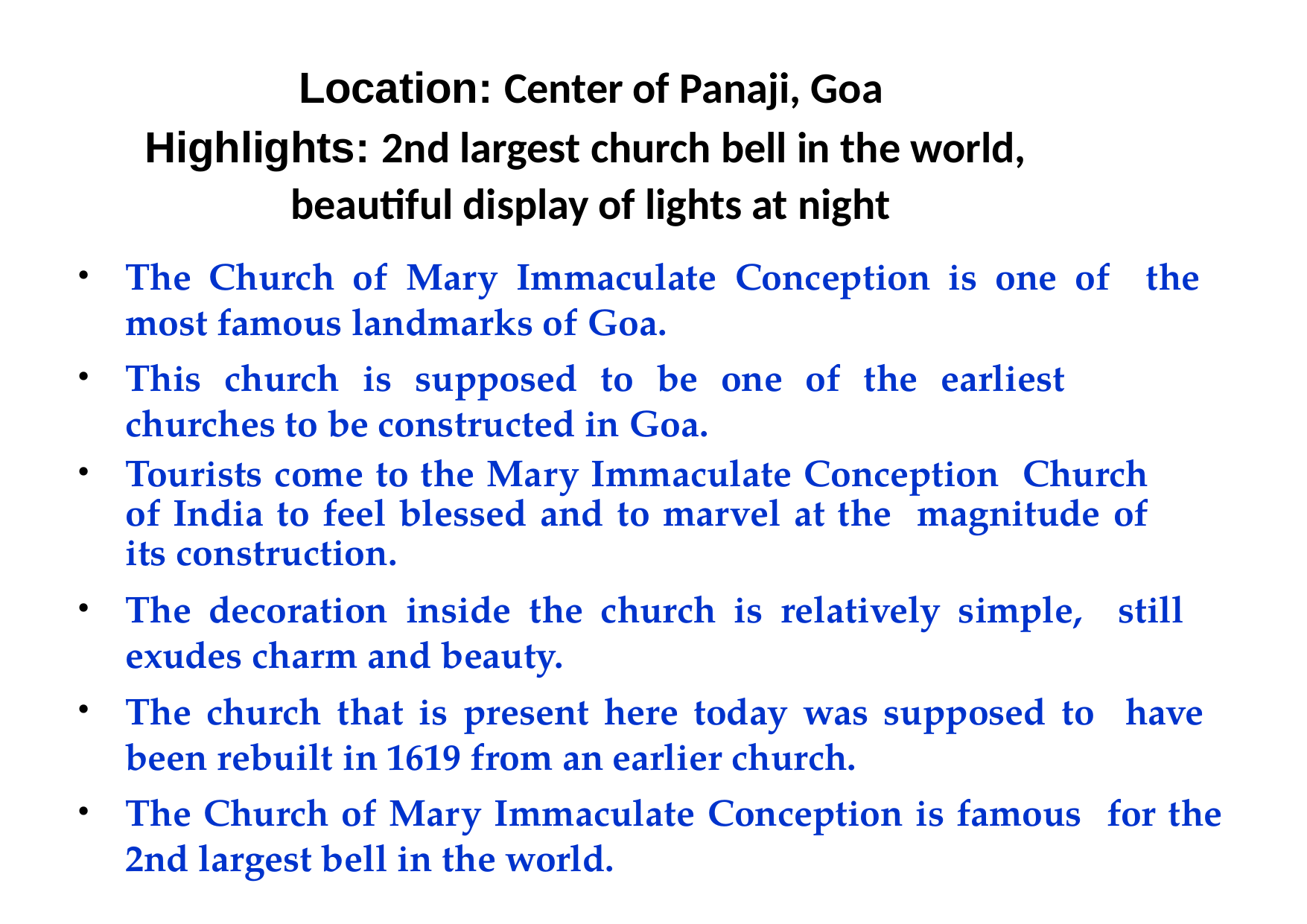

# Location: Center of Panaji, Goa
Highlights: 2nd largest church bell in the world,  beautiful display of lights at night
The Church of Mary Immaculate Conception is one of  the most famous landmarks of Goa.
This church is supposed to be one of the earliest  churches to be constructed in Goa.
Tourists come to the Mary Immaculate Conception  Church of India to feel blessed and to marvel at the  magnitude of its construction.
The decoration inside the church is relatively simple,  still exudes charm and beauty.
The church that is present here today was supposed to  have been rebuilt in 1619 from an earlier church.
The Church of Mary Immaculate Conception is famous  for the 2nd largest bell in the world.